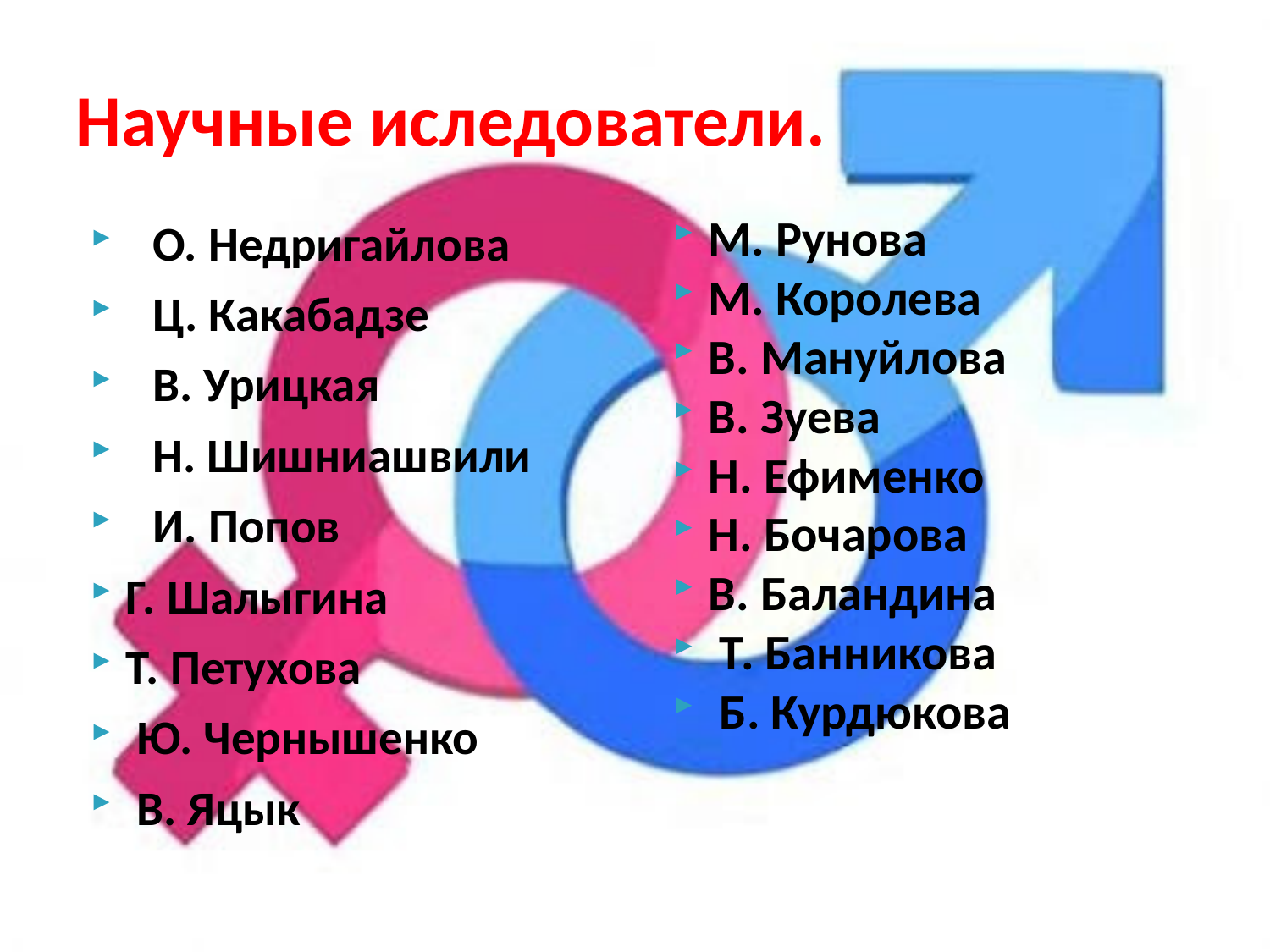

# Научные иследователи.
О. Недригайлова
Ц. Какабадзе
В. Урицкая
Н. Шишниашвили
И. Попов
Г. Шалыгина
Т. Петухова
 Ю. Чернышенко
 В. Яцык

М. Рунова
М. Королева
В. Мануйлова
В. Зуева
Н. Ефименко
Н. Бочарова
В. Баландина
 Т. Банникова
 Б. Курдюкова